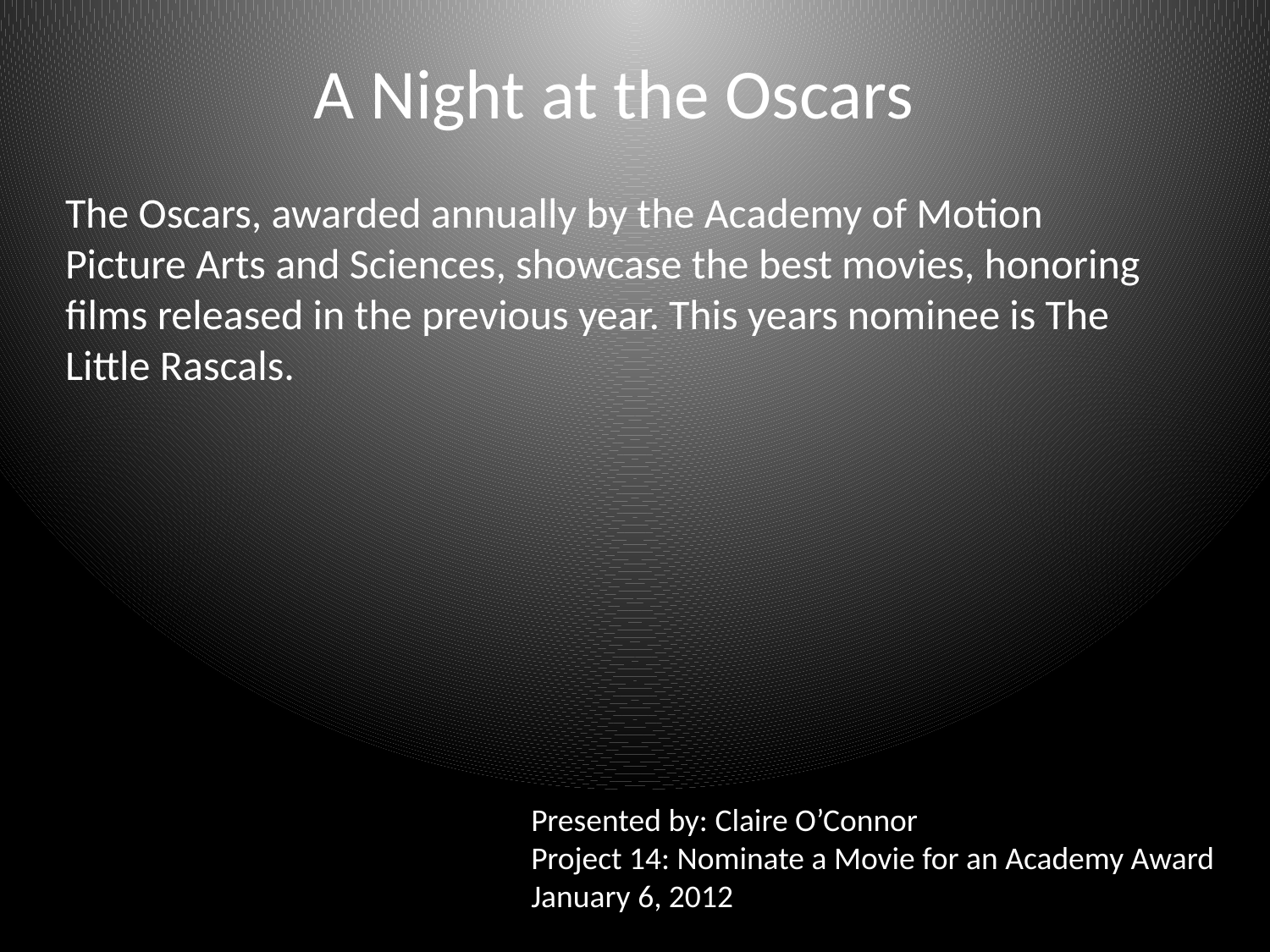

A Night at the Oscars
The Oscars, awarded annually by the Academy of Motion Picture Arts and Sciences, showcase the best movies, honoring films released in the previous year. This years nominee is The Little Rascals.
Presented by: Claire O’Connor
Project 14: Nominate a Movie for an Academy Award
January 6, 2012